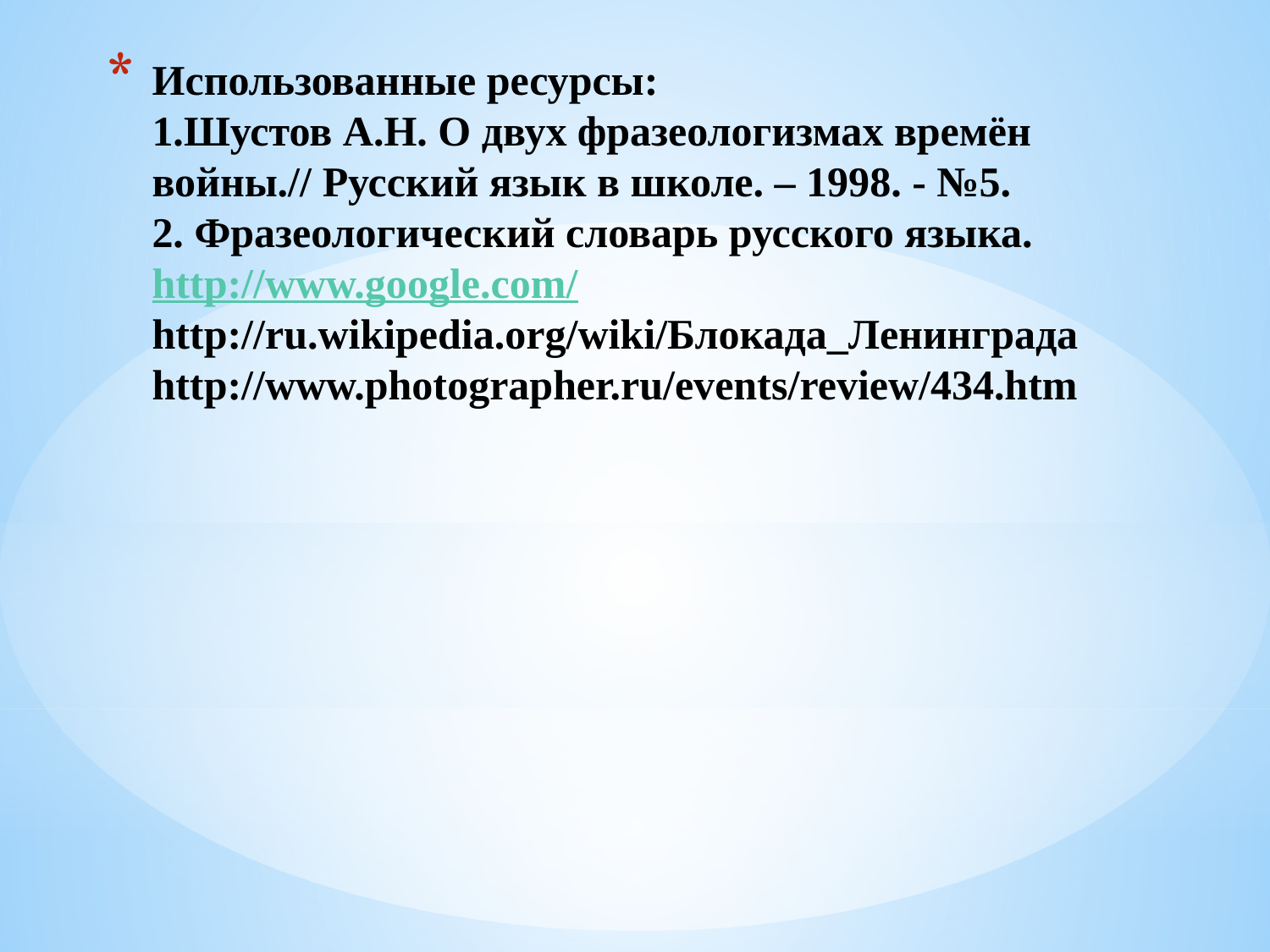

# Использованные ресурсы: 1.Шустов А.Н. О двух фразеологизмах времён войны.// Русский язык в школе. – 1998. - №5. 2. Фразеологический словарь русского языка. http://www.google.com/ http://ru.wikipedia.org/wiki/Блокада_Ленинграда http://www.photographer.ru/events/review/434.htm